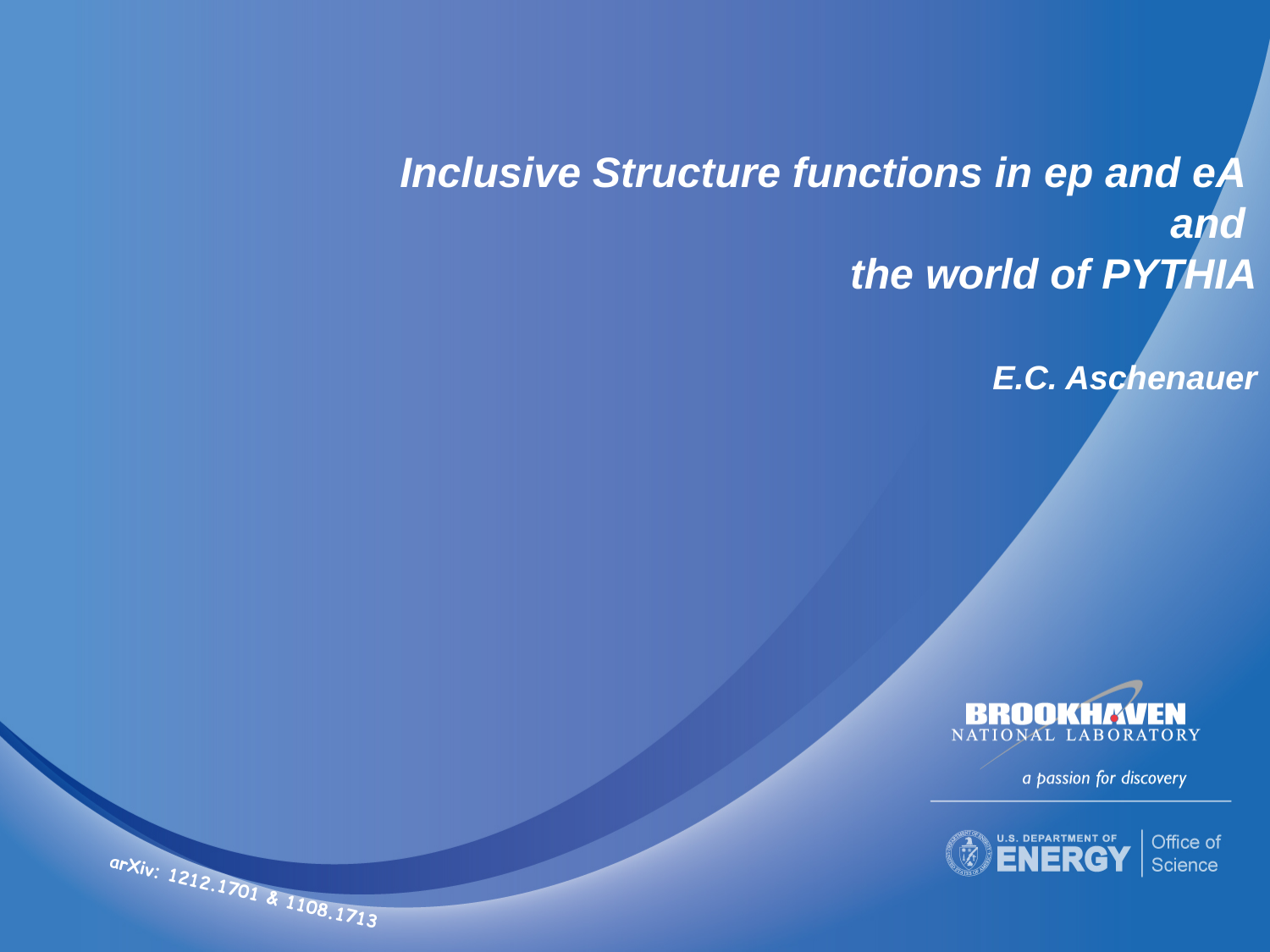

# Inclusive Structure functions in ep and eA and the world of PYTHIA

E.C. Aschenauer
arXiv: 1212.1701 & 1108.1713